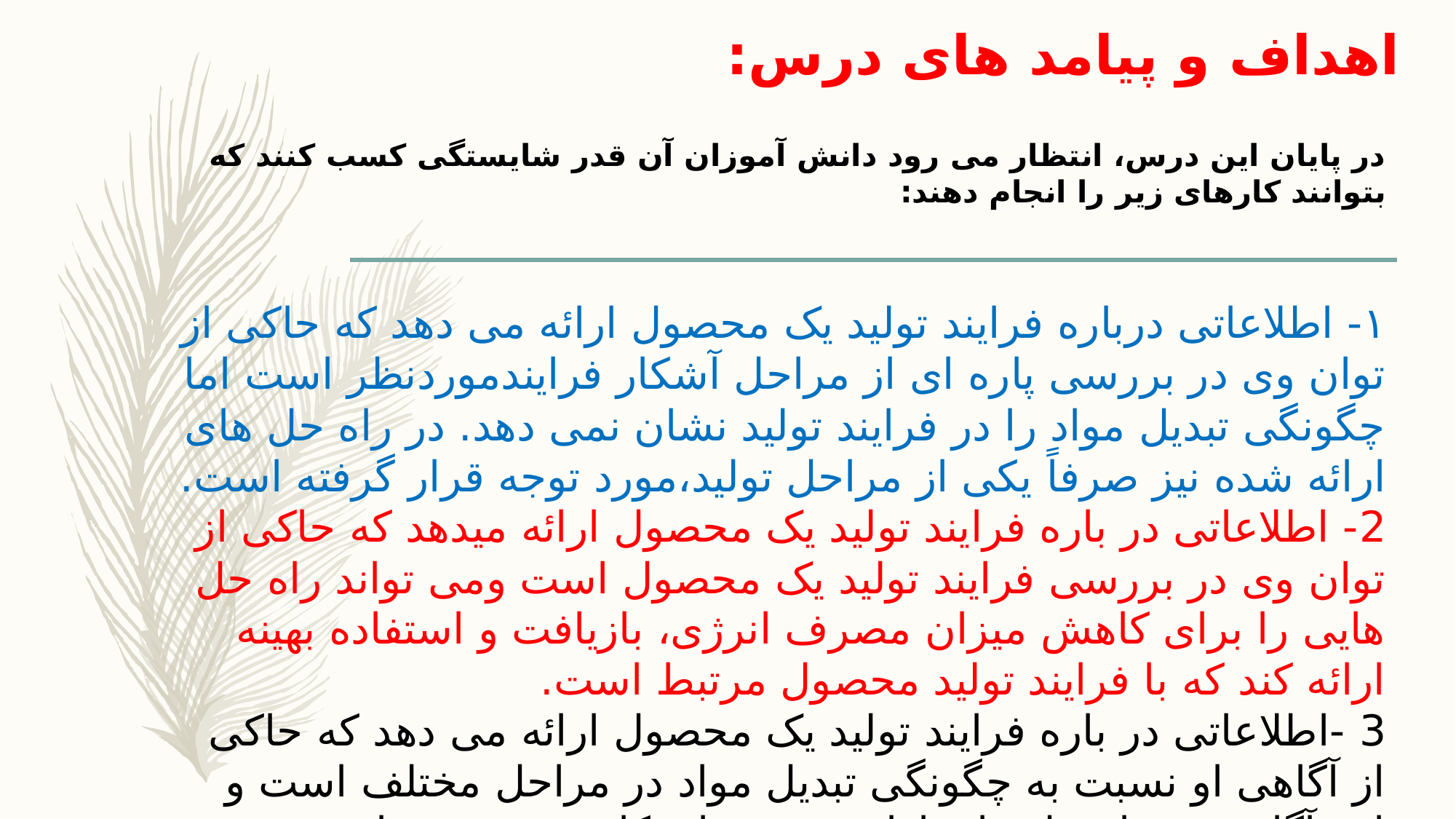

اهداف و پیامد های درس:

در پایان این درس، انتظار می رود دانش آموزان آن قدر شایستگی کسب کنند که بتوانند کارهای زیر را انجام دهند:

١- اطلاعاتی درباره فرایند تولید یک محصول ارائه می دهد که حاکی از توان وی در بررسی پاره ای از مراحل آشکار فرایندموردنظر است اما چگونگی تبدیل مواد را در فرایند تولید نشان نمی دهد. در راه حل های ارائه شده نیز صرفاً یکی از مراحل تولید،مورد توجه قرار گرفته است.
2- اطلاعاتی در باره فرایند تولید یک محصول ارائه میدهد که حاکی از توان وی در بررسی فرایند تولید یک محصول است ومی تواند راه حل هایی را برای کاهش میزان مصرف انرژی، بازیافت و استفاده بهینه ارائه کند که با فرایند تولید محصول مرتبط است.
3 -اطلاعاتی در باره فرایند تولید یک محصول ارائه می دهد که حاکی از آگاهی او نسبت به چگونگی تبدیل مواد در مراحل مختلف است و این آگاهی بر راه حل های ارائه شده برای کاهش مصرف انرژی، صرفه جویی و بازیافت تأثیرگذار بوده و منجر به ارائه راه حل های متمایز و خلاقانه شده است.